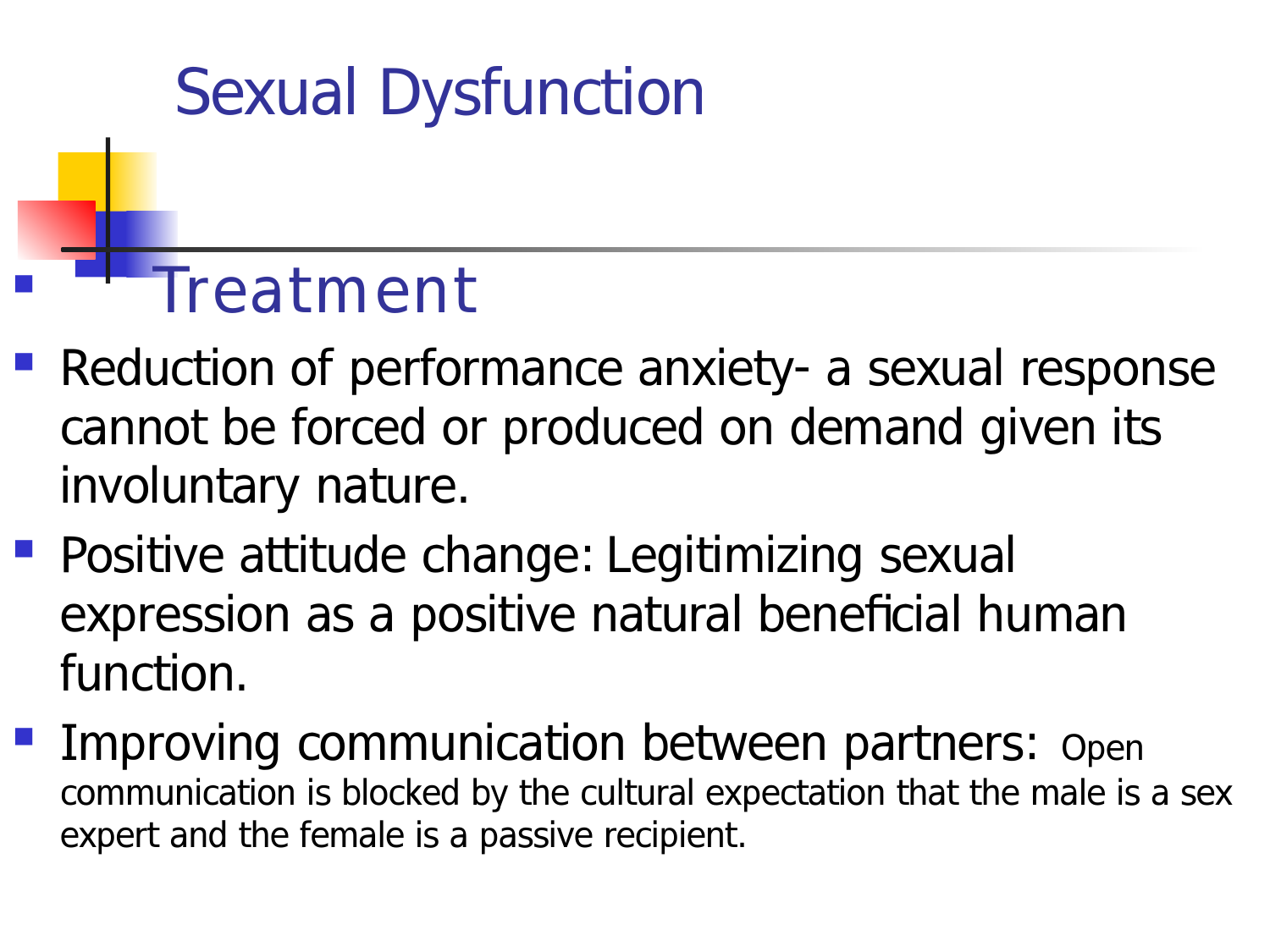

Sexual Dysfunction

      Treatment
Reduction of performance anxiety- a sexual response cannot be forced or produced on demand given its involuntary nature.
Positive attitude change: Legitimizing sexual expression as a positive natural beneficial human function.
Improving communication between partners:  Open communication is blocked by the cultural expectation that the male is a sex expert and the female is a passive recipient.